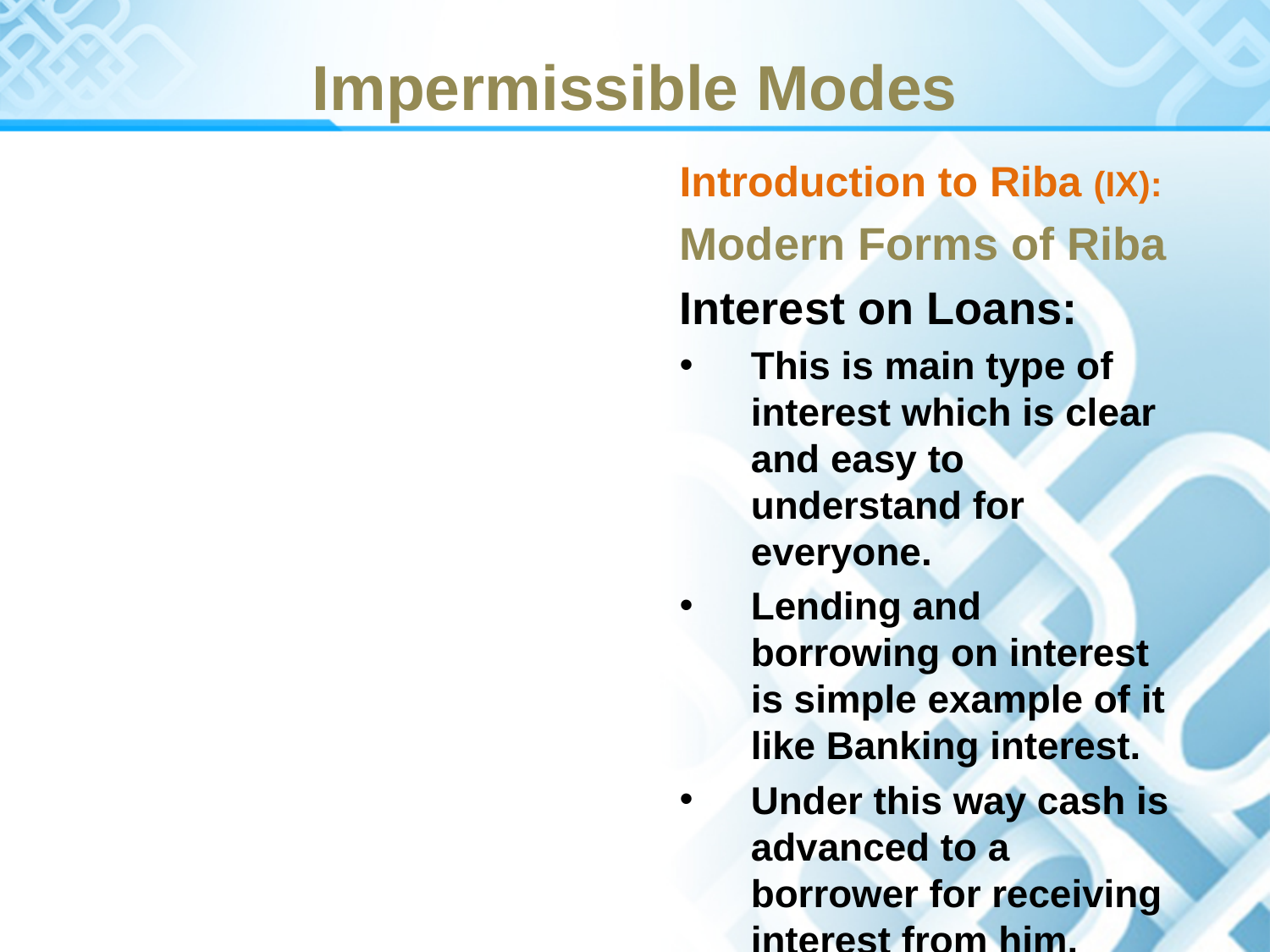

Impermissible Modes
Introduction to Riba (IX):
Modern Forms of Riba
Interest on Loans:
This is main type of interest which is clear and easy to understand for everyone.
Lending and borrowing on interest is simple example of it like Banking interest.
Under this way cash is advanced to a borrower for receiving interest from him.